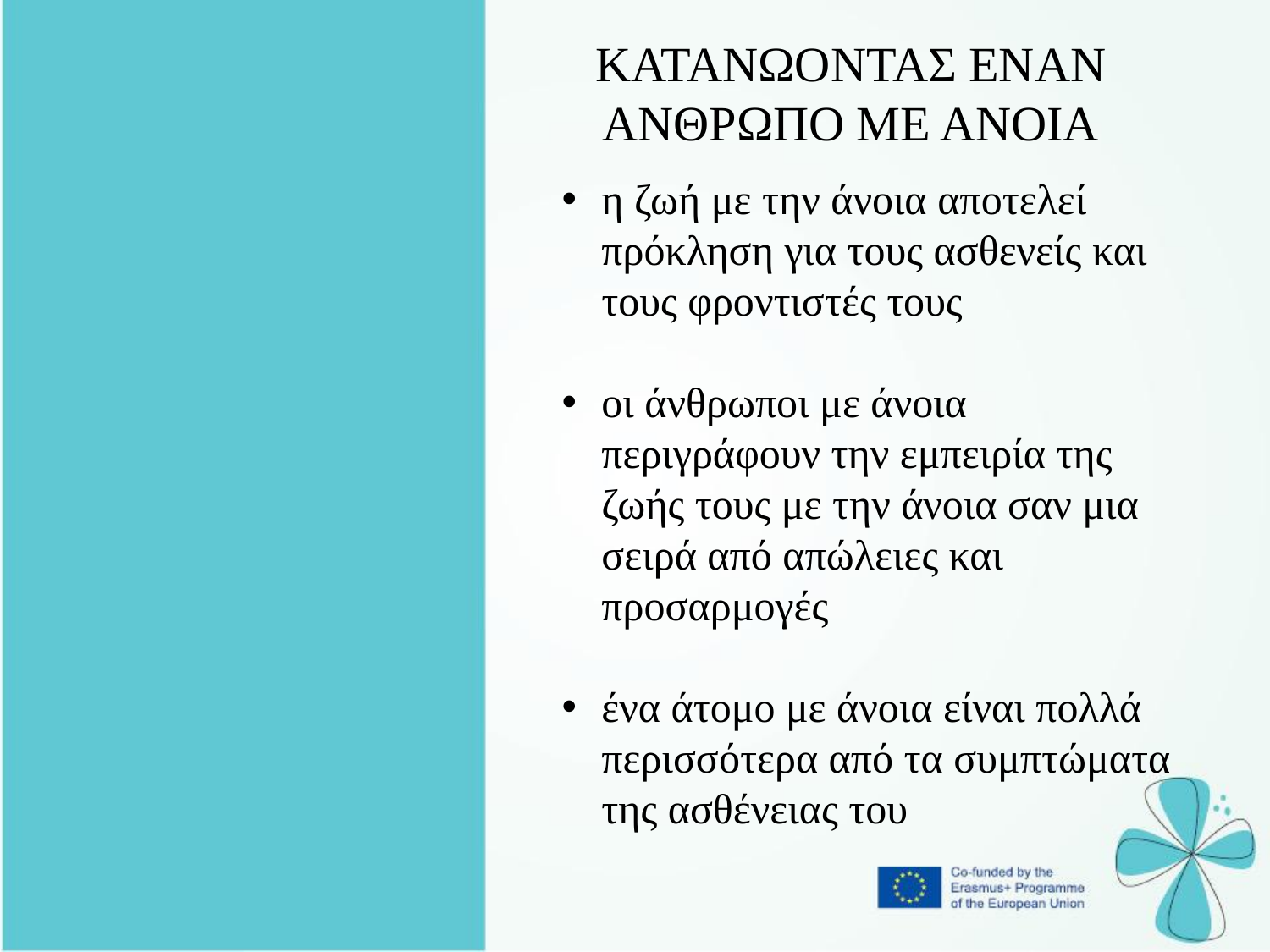

ΚΑΤΑΝΩΟΝΤΑΣ ΕΝΑΝ ΑΝΘΡΩΠΟ ΜΕ ΑΝΟΙΑ
η ζωή με την άνοια αποτελεί πρόκληση για τους ασθενείς και τους φροντιστές τους

οι άνθρωποι με άνοια περιγράφουν την εμπειρία της ζωής τους με την άνοια σαν μια σειρά από απώλειες και προσαρμογές

ένα άτομο με άνοια είναι πολλά περισσότερα από τα συμπτώματα της ασθένειας του